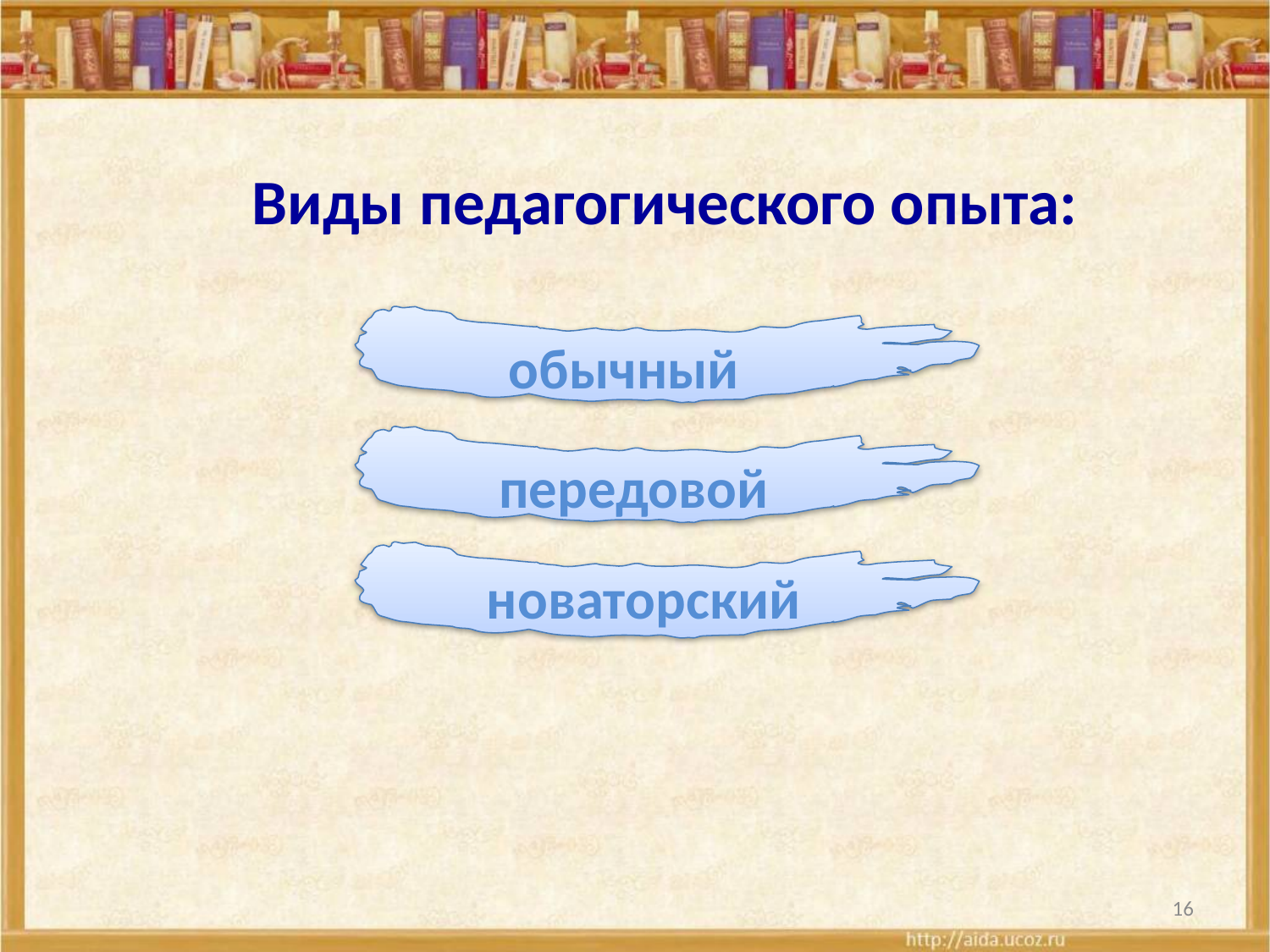

Виды педагогического опыта:

обычный

передовой

новаторский
16